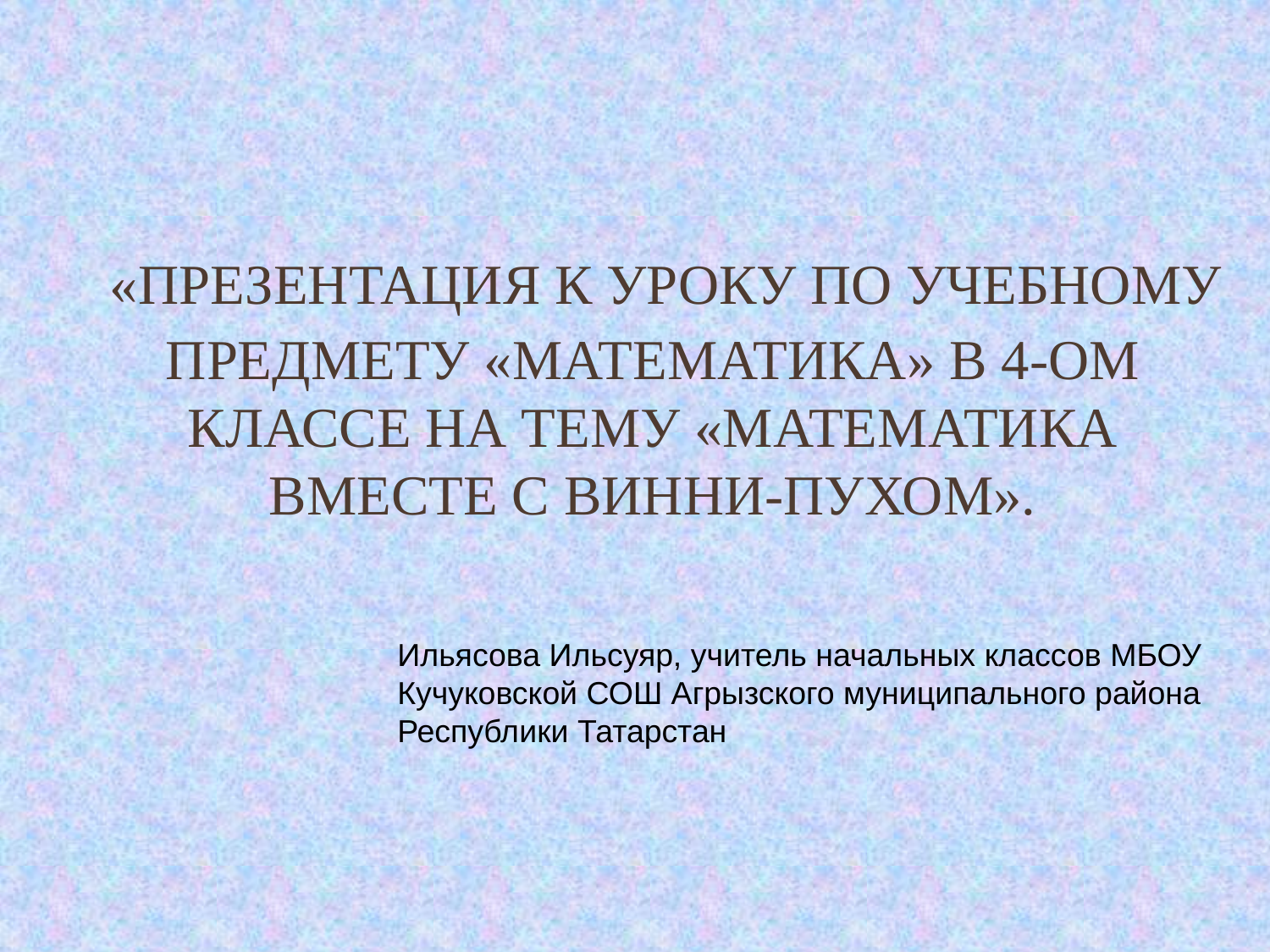

# «Презентация к уроку по учебному предмету «Математика» в 4-ом классе на тему «Математика вместе с Винни-пухом».
Ильясова Ильсуяр, учитель начальных классов МБОУ Кучуковской СОШ Агрызского муниципального района Республики Татарстан